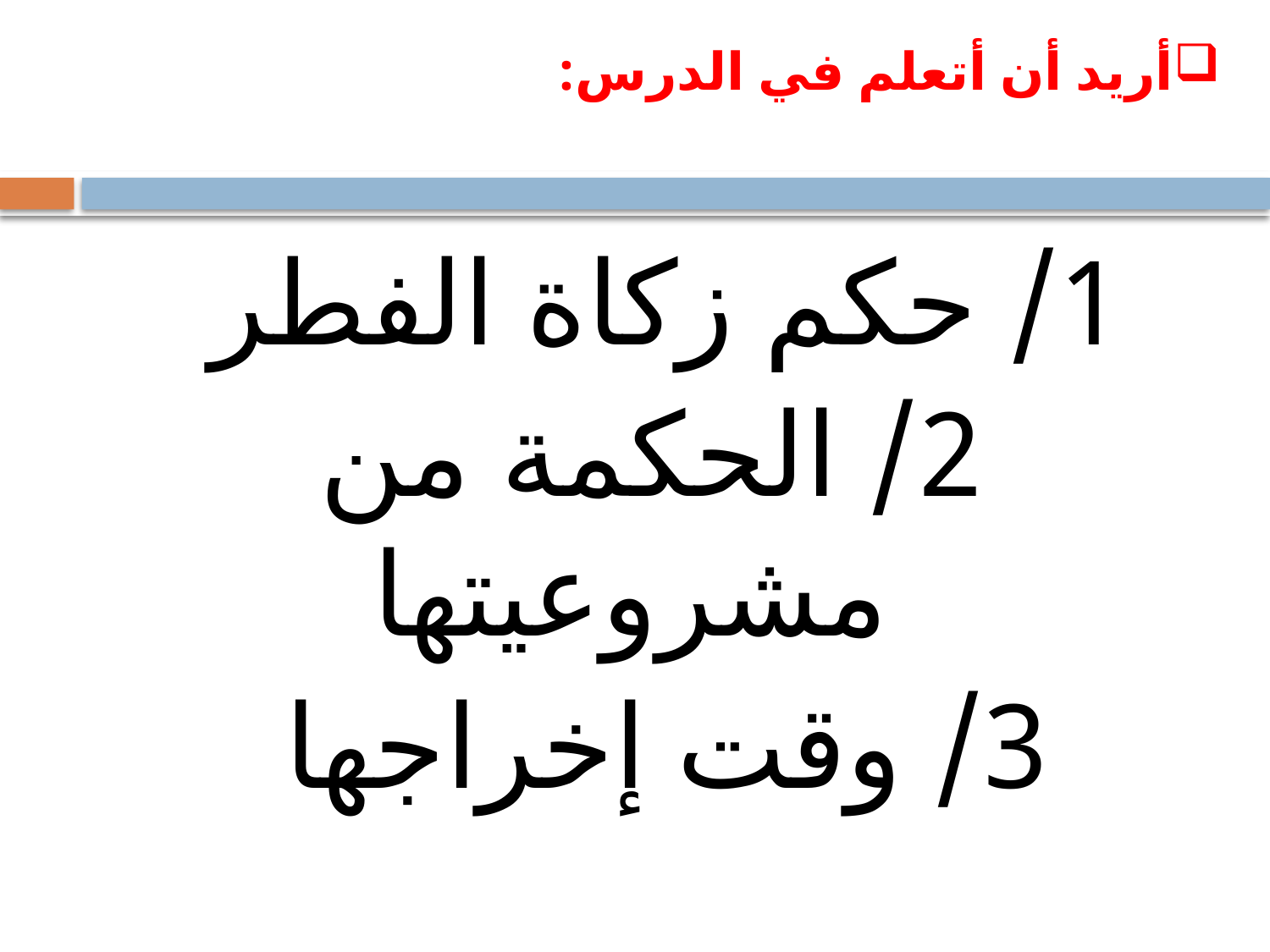

# أريد أن أتعلم في الدرس:
1/ حكم زكاة الفطر
2/ الحكمة من مشروعيتها
3/ وقت إخراجها